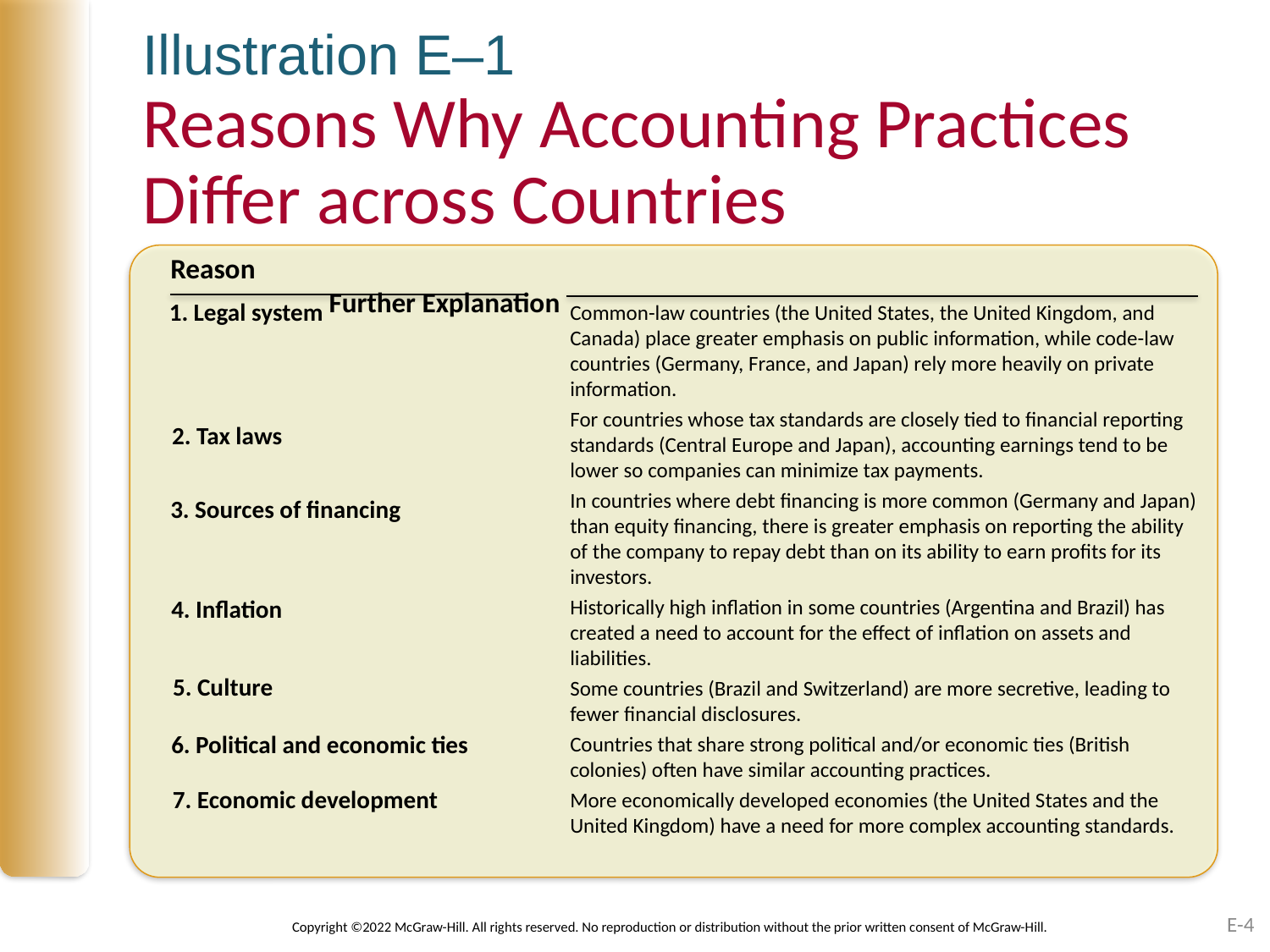

# Illustration E–1 Reasons Why Accounting Practices Differ across Countries
Reason								     Further Explanation

1. Legal system
Common-law countries (the United States, the United Kingdom, and Canada) place greater emphasis on public information, while code-law countries (Germany, France, and Japan) rely more heavily on private information.
For countries whose tax standards are closely tied to financial reporting standards (Central Europe and Japan), accounting earnings tend to be lower so companies can minimize tax payments.
In countries where debt financing is more common (Germany and Japan) than equity financing, there is greater emphasis on reporting the ability of the company to repay debt than on its ability to earn profits for its investors.
Historically high inflation in some countries (Argentina and Brazil) has created a need to account for the effect of inflation on assets and
liabilities.
Some countries (Brazil and Switzerland) are more secretive, leading to fewer financial disclosures.
Countries that share strong political and/or economic ties (British colonies) often have similar accounting practices.
More economically developed economies (the United States and the United Kingdom) have a need for more complex accounting standards.

2. Tax laws
3. Sources of financing
4. Inflation
5. Culture
6. Political and economic ties
7. Economic development
E-4
Copyright ©2022 McGraw-Hill. All rights reserved. No reproduction or distribution without the prior written consent of McGraw-Hill.